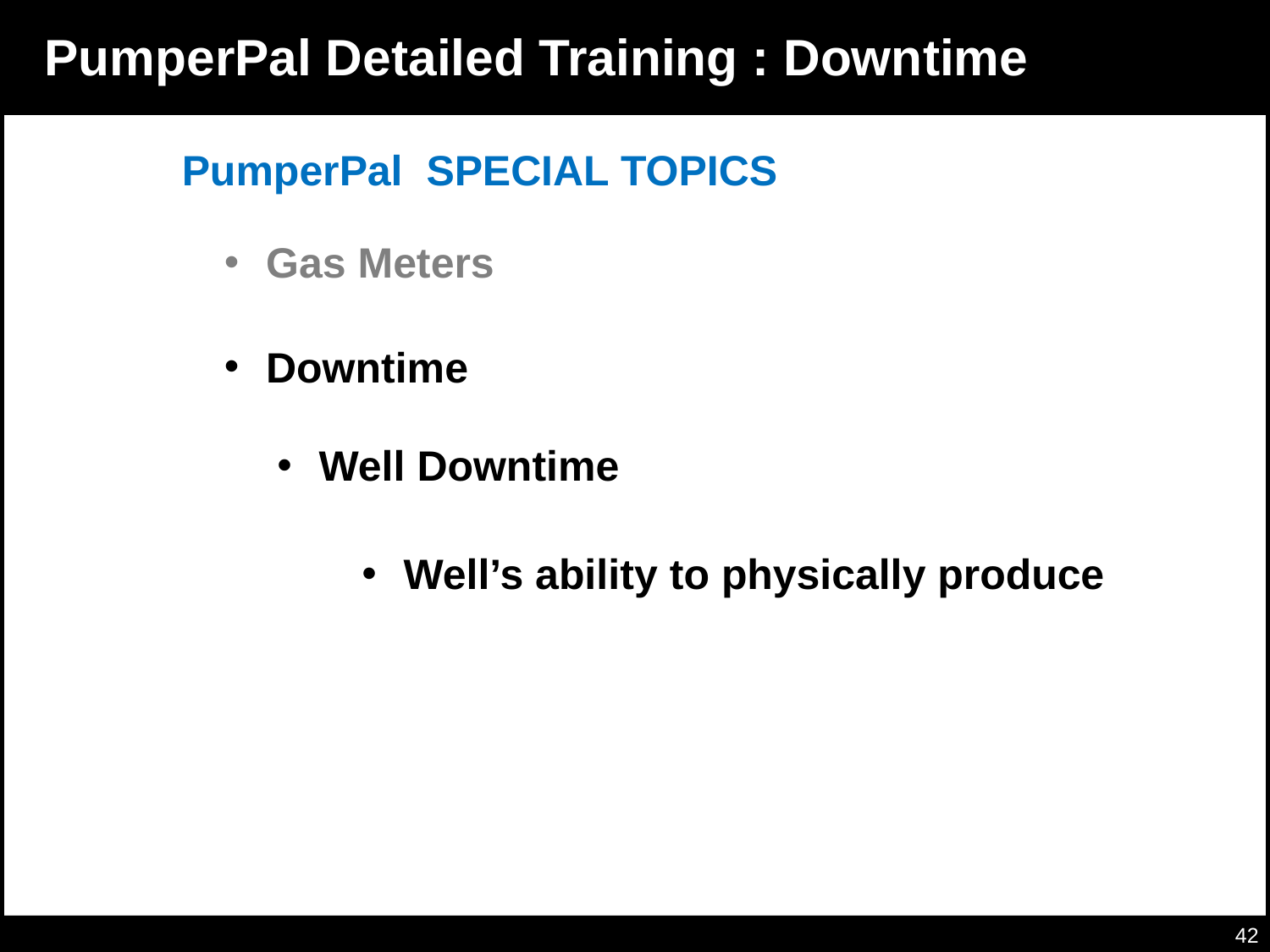

# Well Downtime
PumperPal Detailed Training : Downtime
PumperPal  SPECIAL TOPICS
 Gas Meters
 Downtime
 Well Downtime
 Well’s ability to physically produce